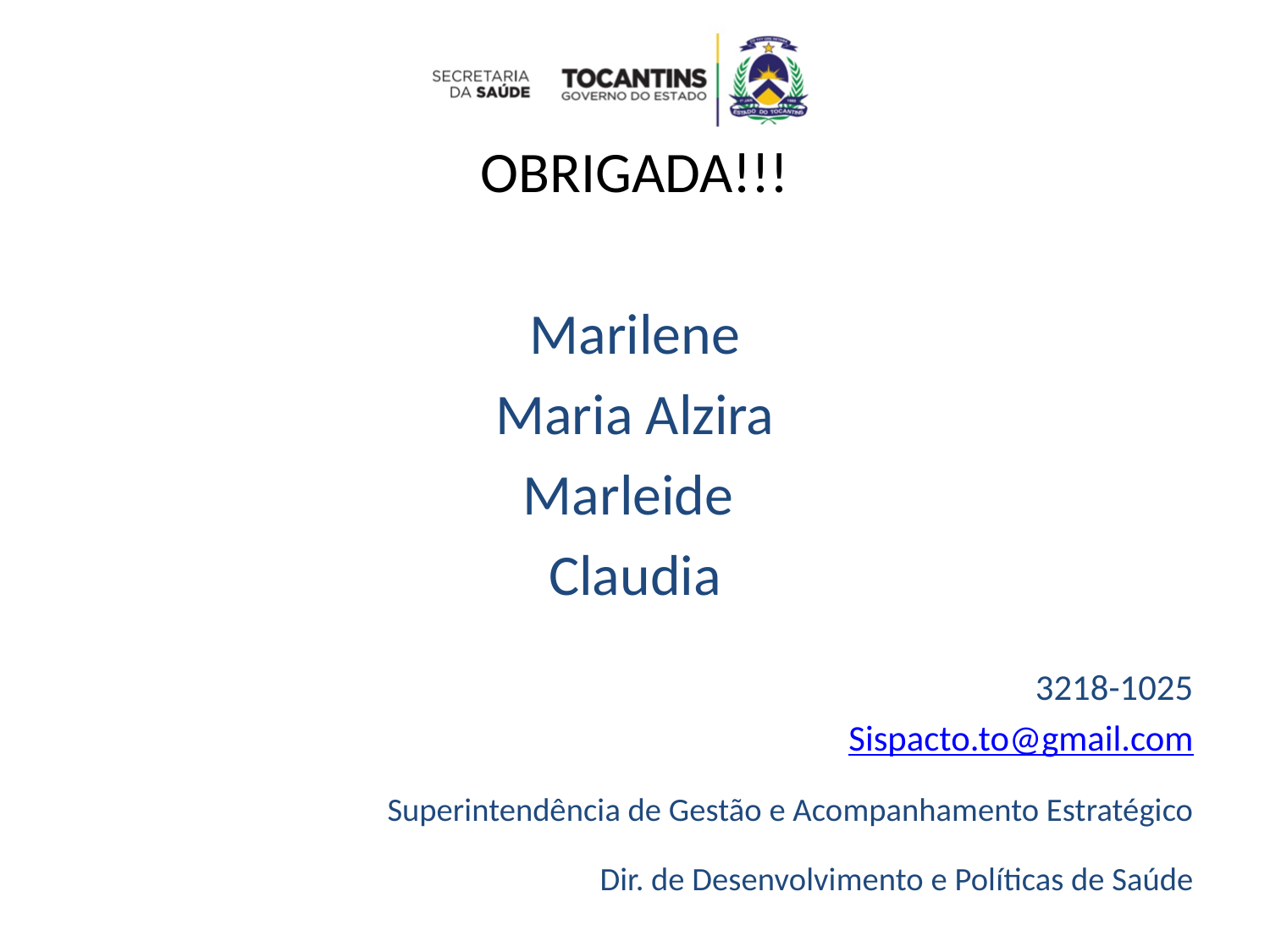

OBRIGADA!!!

Marilene
Maria Alzira
Marleide
Claudia

3218-1025
Sispacto.to@gmail.com
Superintendência de Gestão e Acompanhamento Estratégico
Dir. de Desenvolvimento e Políticas de Saúde